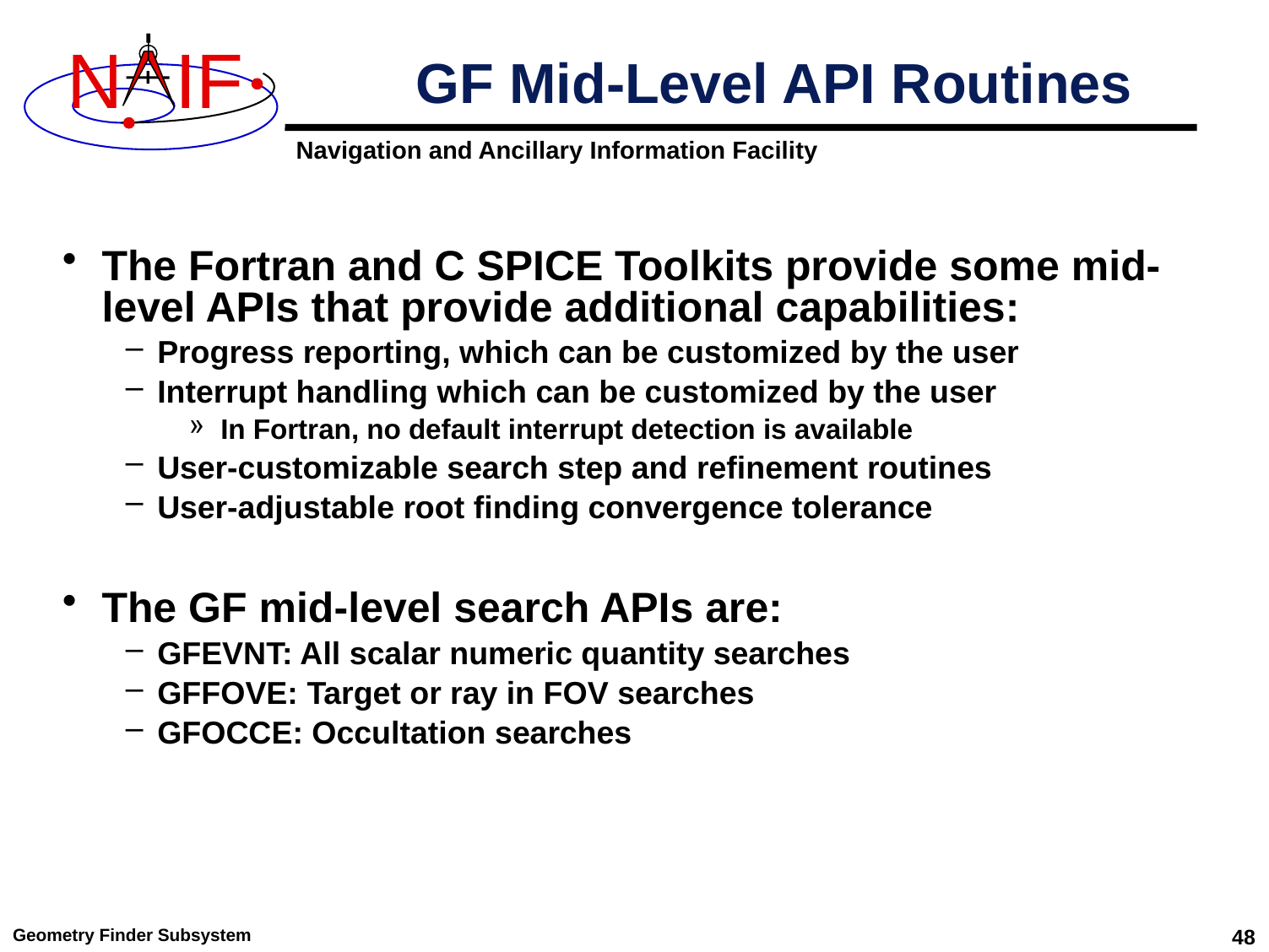

# GF Mid-Level API Routines
The Fortran and C SPICE Toolkits provide some mid-level APIs that provide additional capabilities:
Progress reporting, which can be customized by the user
Interrupt handling which can be customized by the user
In Fortran, no default interrupt detection is available
User-customizable search step and refinement routines
User-adjustable root finding convergence tolerance

The GF mid-level search APIs are:
GFEVNT: All scalar numeric quantity searches
GFFOVE: Target or ray in FOV searches
GFOCCE: Occultation searches

Geometry Finder Subsystem
48